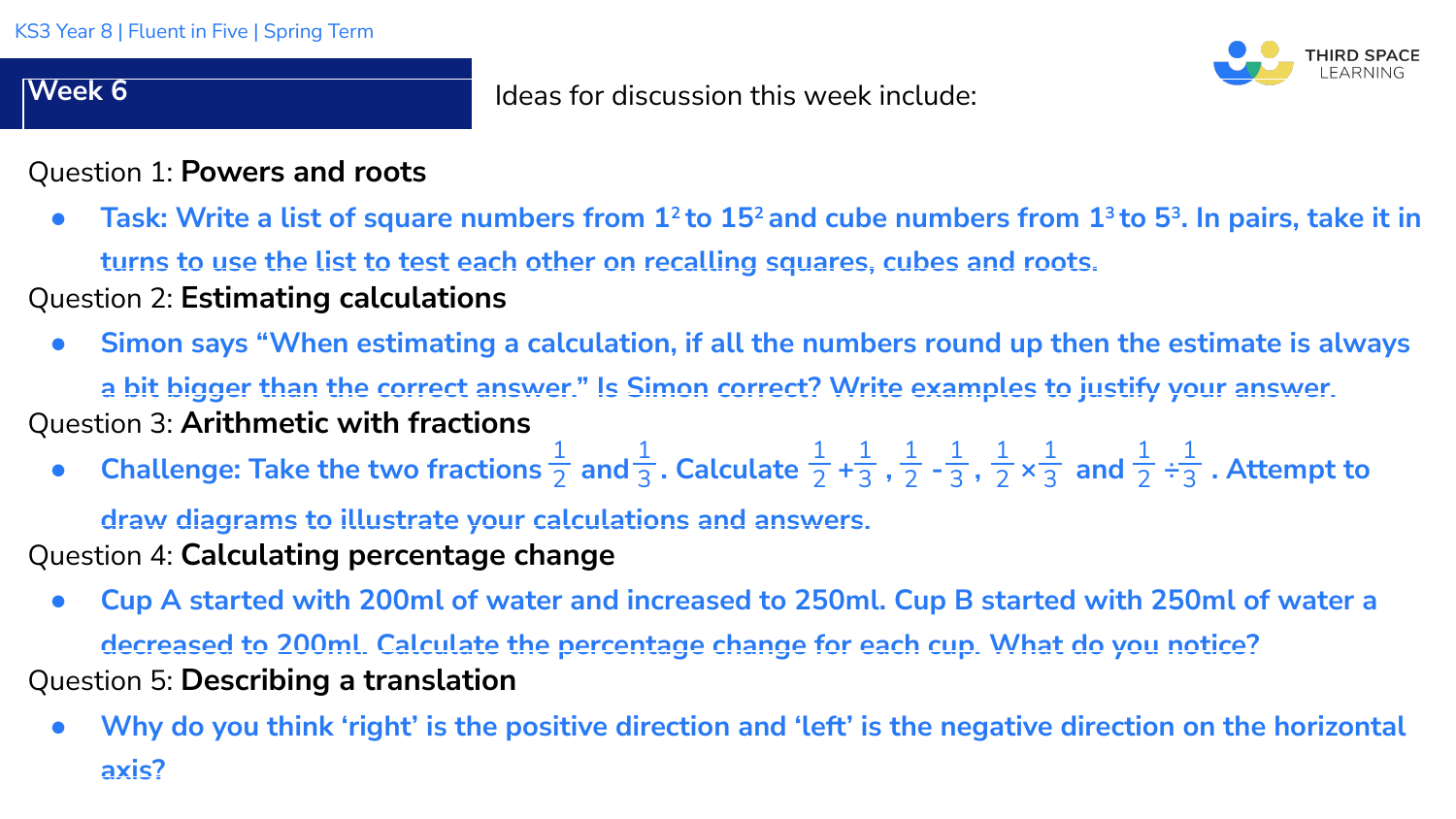

Week 6
Ideas for discussion this week include:
|  |
| --- |
| Question 1: Powers and roots Task: Write a list of square numbers from 12 to 152 and cube numbers from 13 to 53. In pairs, take it in turns to use the list to test each other on recalling squares, cubes and roots. |
| Question 2: Estimating calculations Simon says “When estimating a calculation, if all the numbers round up then the estimate is always a bit bigger than the correct answer.” Is Simon correct? Write examples to justify your answer. |
| Question 3: Arithmetic with fractions Challenge: Take the two fractions and . Calculate + , - , × and ÷ . Attempt to draw diagrams to illustrate your calculations and answers. |
| Question 4: Calculating percentage change Cup A started with 200ml of water and increased to 250ml. Cup B started with 250ml of water a decreased to 200ml. Calculate the percentage change for each cup. What do you notice? |
| Question 5: Describing a translation Why do you think ‘right’ is the positive direction and ‘left’ is the negative direction on the horizontal axis? |
1
2
1
3
1
2
1
3
1
2
1
2
1
2
1
3
1
3
1
3